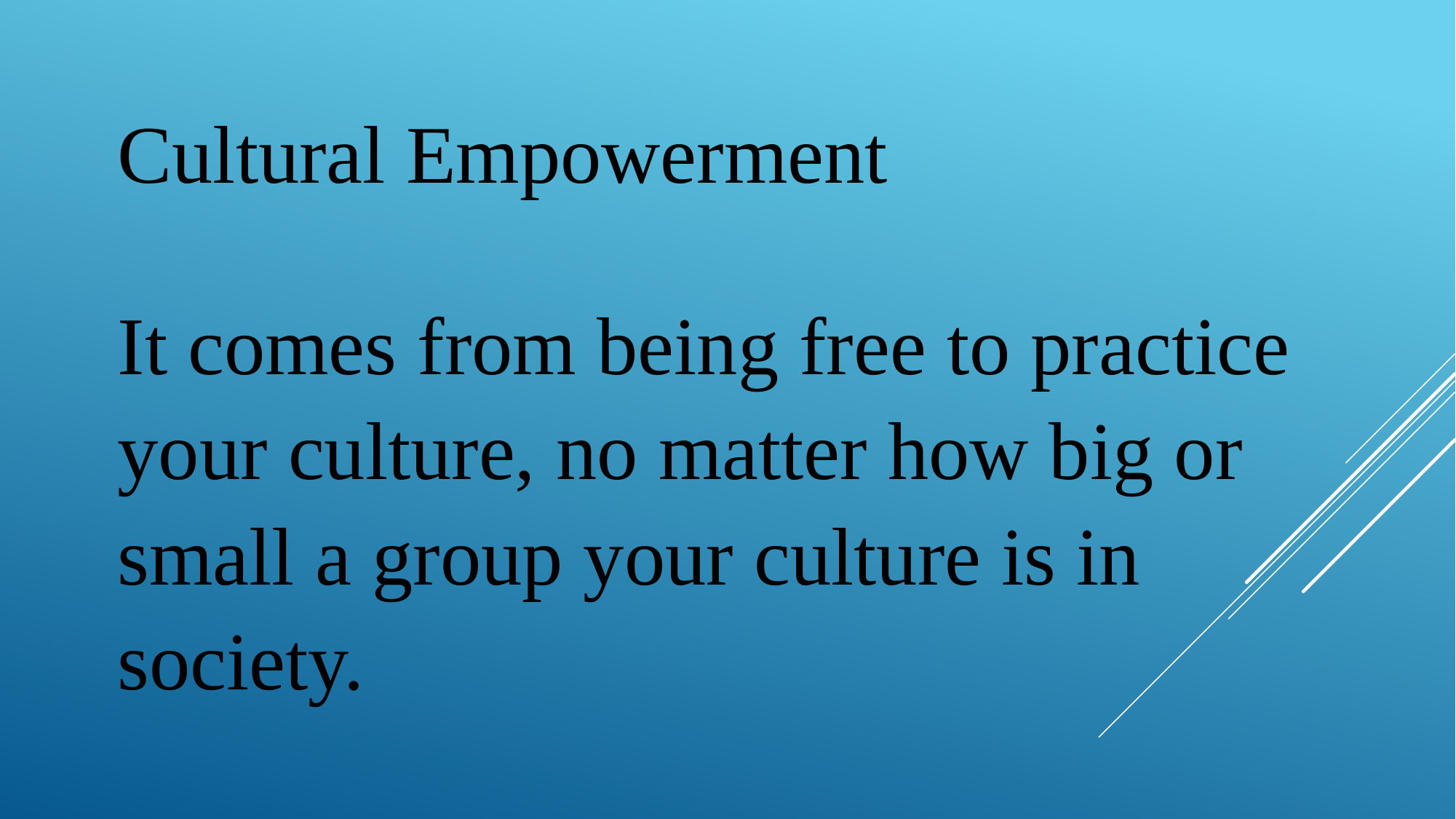

Cultural Empowerment

It comes from being free to practice your culture, no matter how big or small a group your culture is in society.